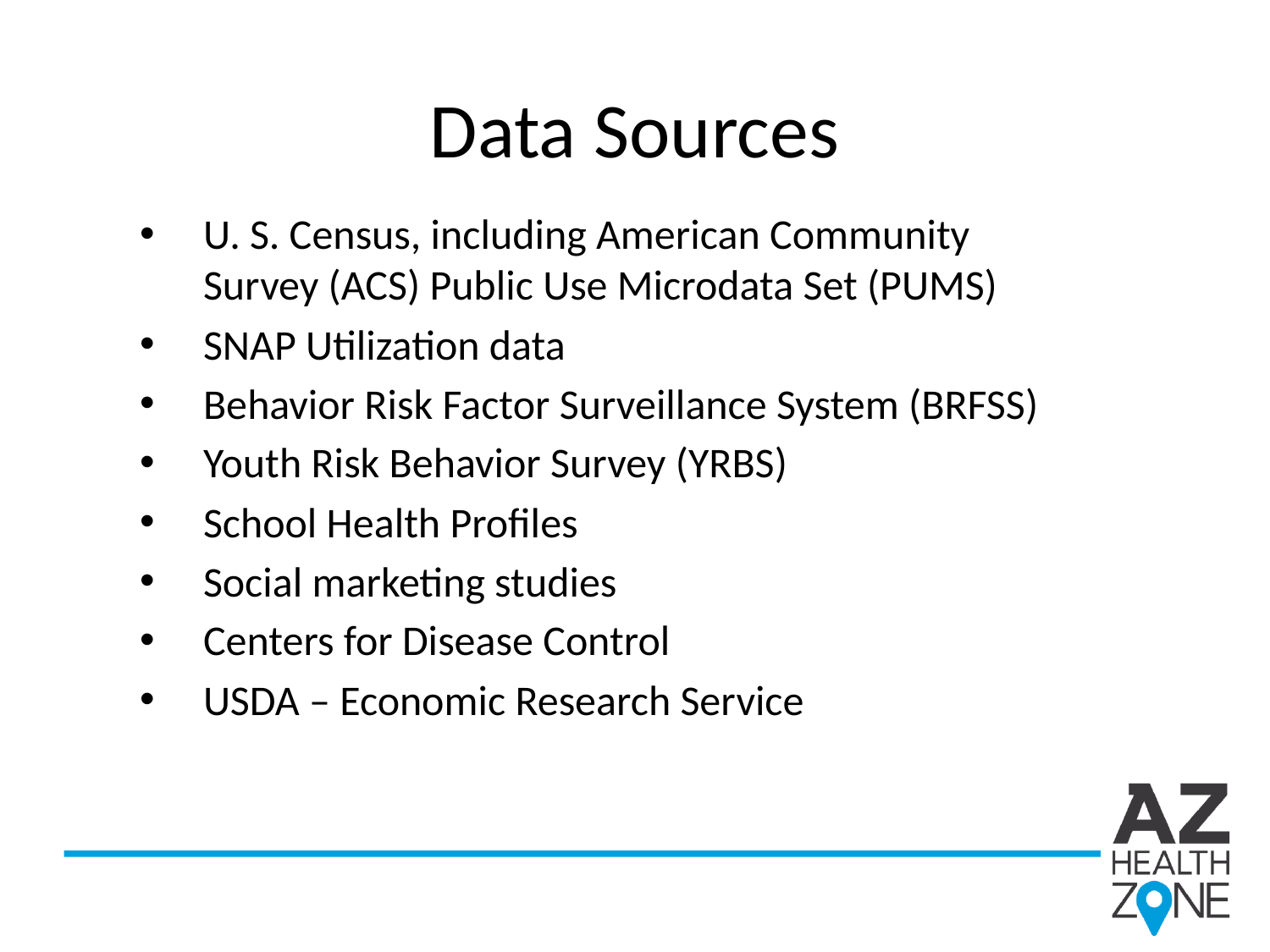

# Data Sources
U. S. Census, including American Community Survey (ACS) Public Use Microdata Set (PUMS)
SNAP Utilization data
Behavior Risk Factor Surveillance System (BRFSS)
Youth Risk Behavior Survey (YRBS)
School Health Profiles
Social marketing studies
Centers for Disease Control
USDA – Economic Research Service